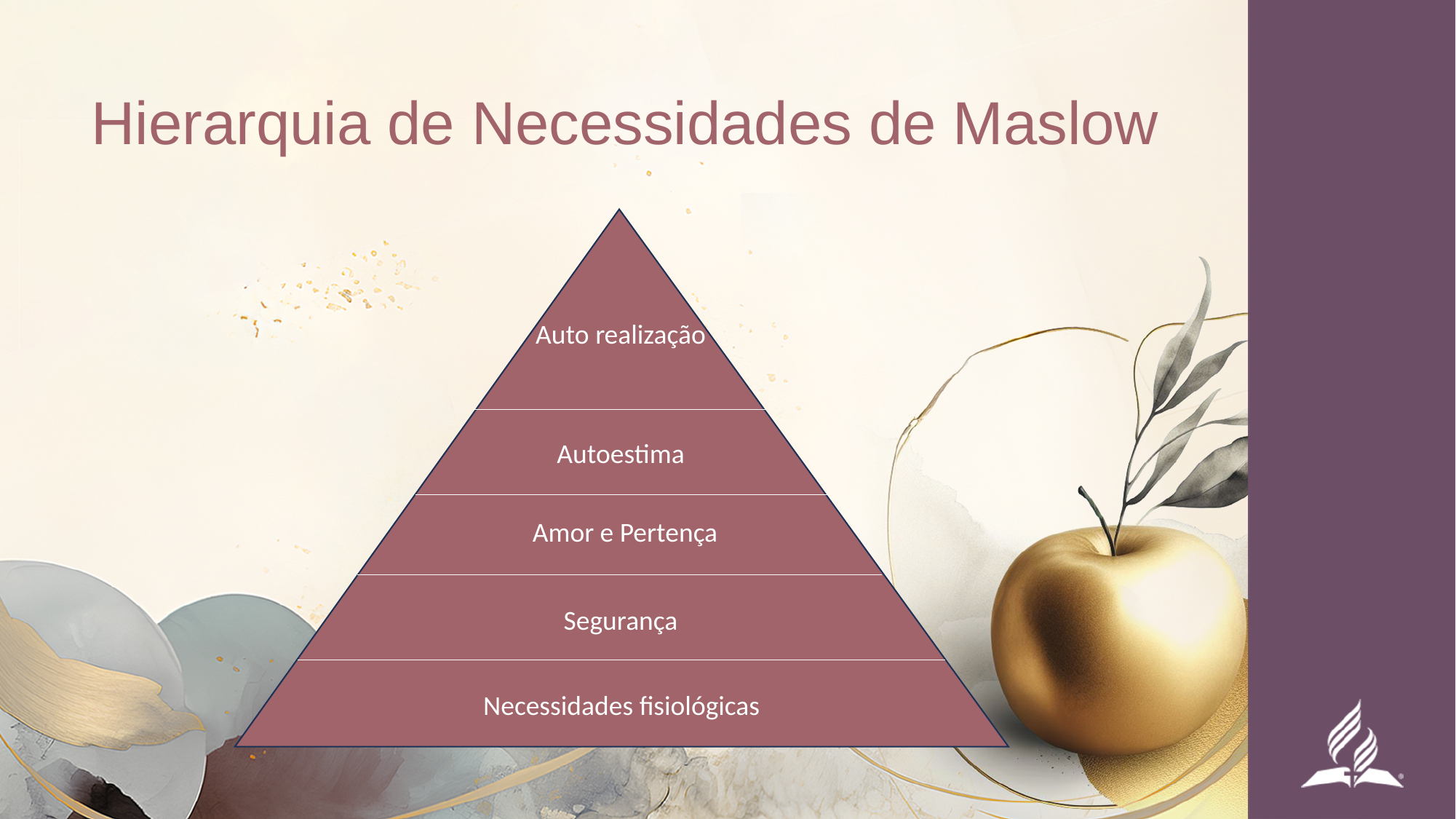

Hierarquia de Necessidades de Maslow

Auto realização
Autoestima
Amor e Pertença
Segurança
Necessidades fisiológicas